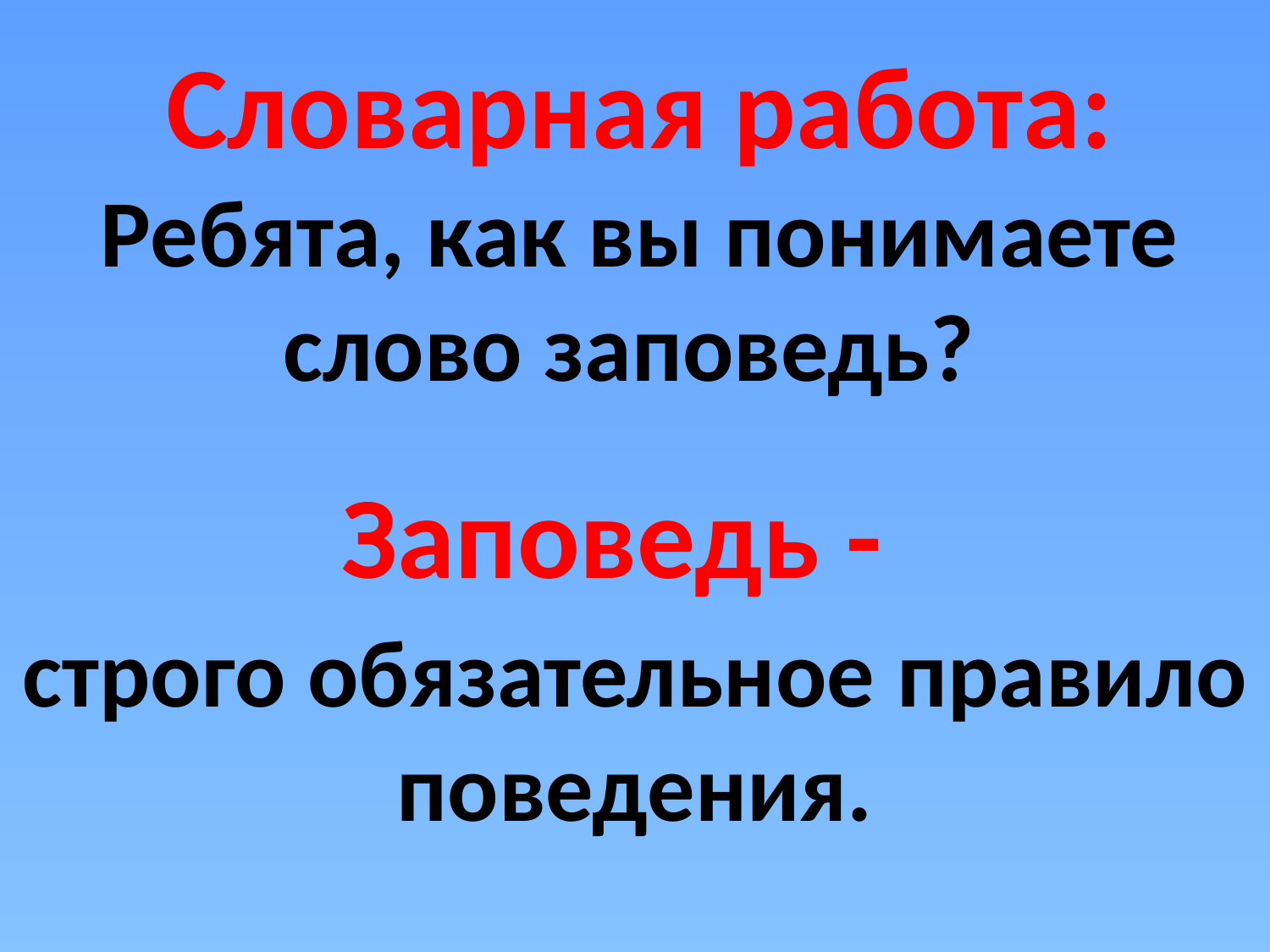

Словарная работа:
Ребята, как вы понимаете слово заповедь?

Заповедь -
строго обязательное правило
поведения.